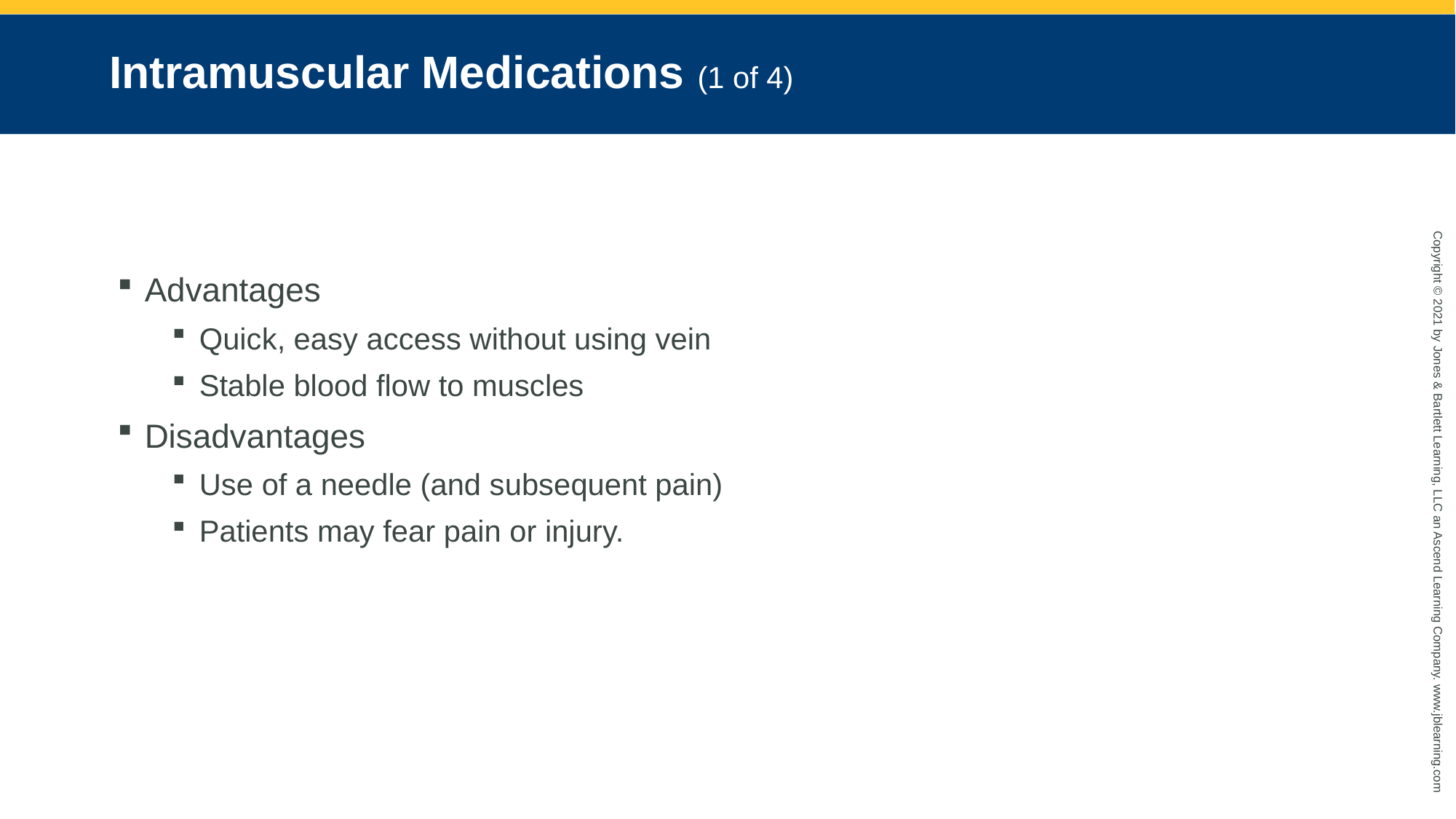

# Intramuscular Medications (1 of 4)
Advantages
Quick, easy access without using vein
Stable blood flow to muscles
Disadvantages
Use of a needle (and subsequent pain)
Patients may fear pain or injury.